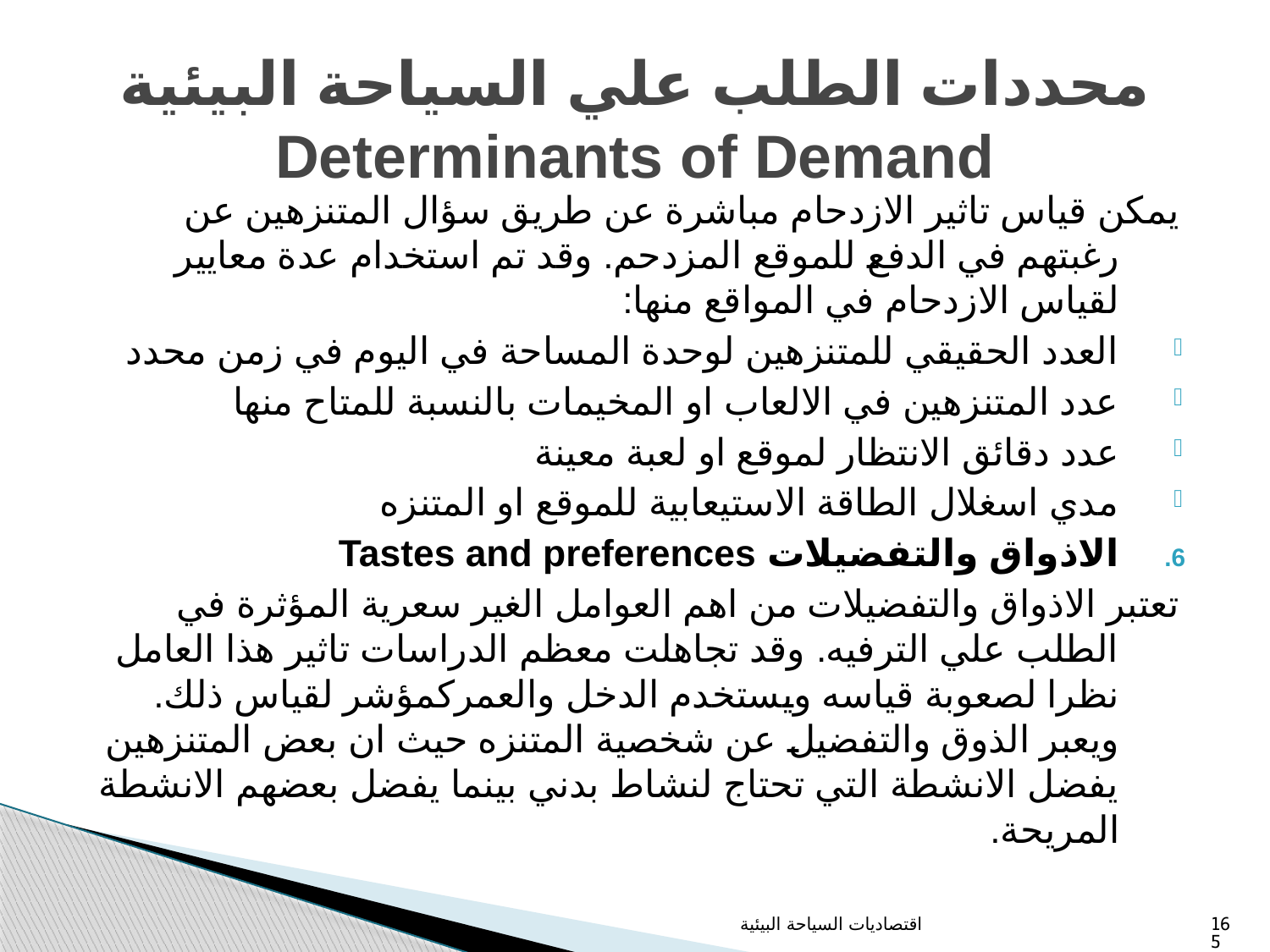

# محددات الطلب علي السياحة البيئية Determinants of Demand
يمكن قياس تاثير الازدحام مباشرة عن طريق سؤال المتنزهين عن رغبتهم في الدفع للموقع المزدحم. وقد تم استخدام عدة معايير لقياس الازدحام في المواقع منها:
العدد الحقيقي للمتنزهين لوحدة المساحة في اليوم في زمن محدد
عدد المتنزهين في الالعاب او المخيمات بالنسبة للمتاح منها
عدد دقائق الانتظار لموقع او لعبة معينة
مدي اسغلال الطاقة الاستيعابية للموقع او المتنزه
الاذواق والتفضيلات Tastes and preferences
تعتبر الاذواق والتفضيلات من اهم العوامل الغير سعرية المؤثرة في الطلب علي الترفيه. وقد تجاهلت معظم الدراسات تاثير هذا العامل نظرا لصعوبة قياسه ويستخدم الدخل والعمركمؤشر لقياس ذلك. ويعبر الذوق والتفضيل عن شخصية المتنزه حيث ان بعض المتنزهين يفضل الانشطة التي تحتاج لنشاط بدني بينما يفضل بعضهم الانشطة المريحة.
اقتصاديات السياحة البيئية
165